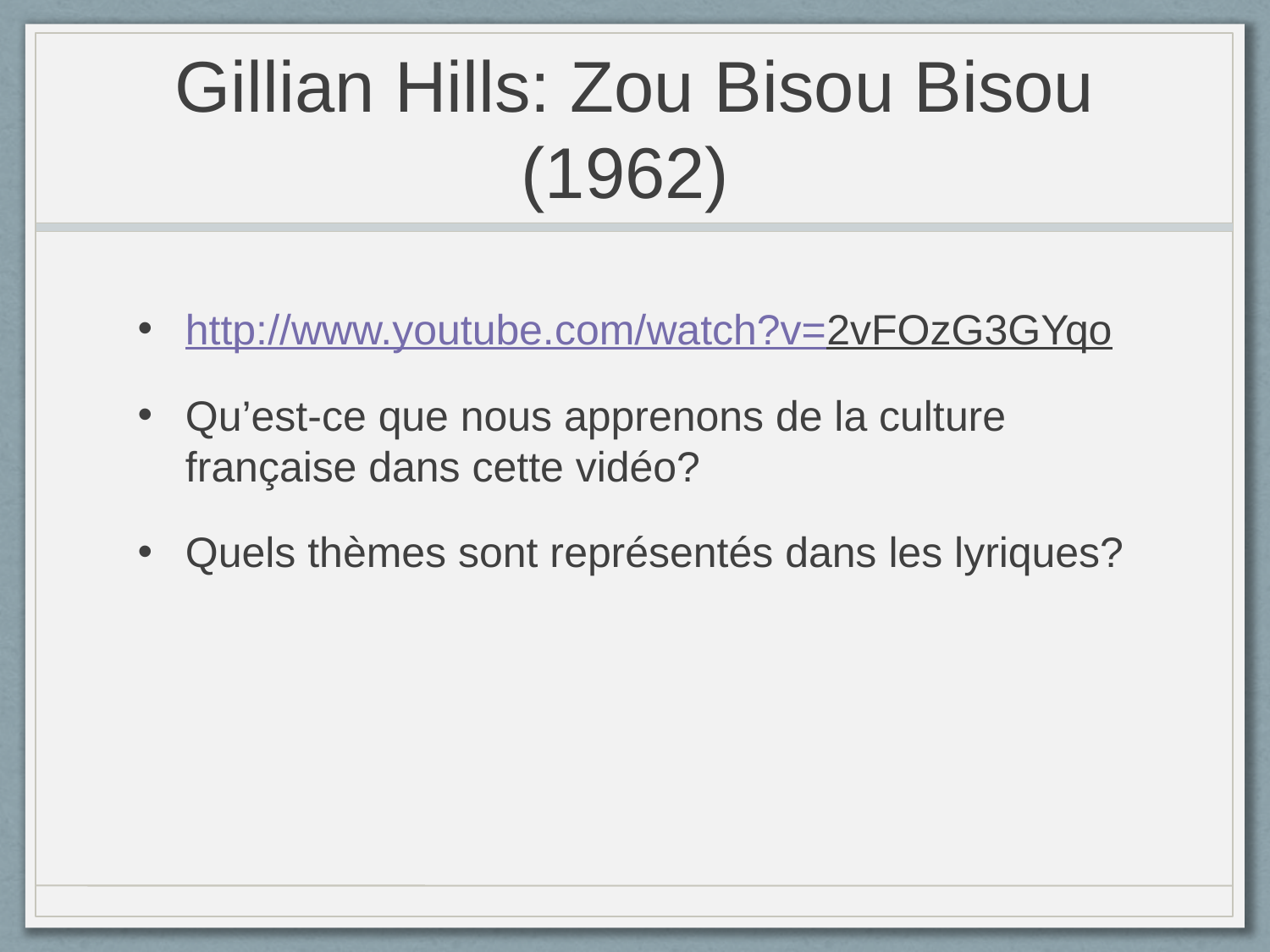

# Gillian Hills: Zou Bisou Bisou (1962)
http://www.youtube.com/watch?v=2vFOzG3GYqo
Qu’est-ce que nous apprenons de la culture française dans cette vidéo?
Quels thèmes sont représentés dans les lyriques?